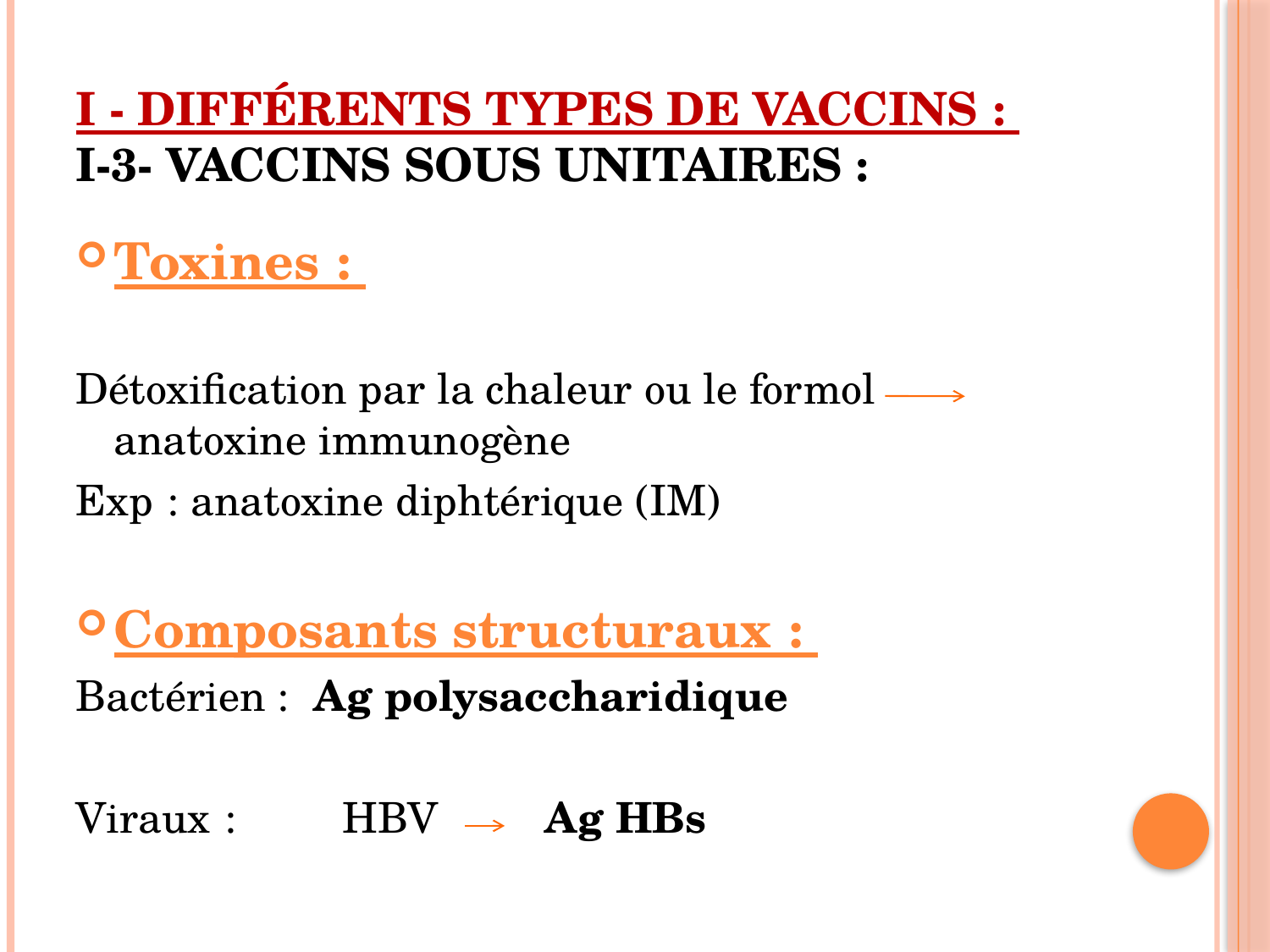

# I - Différents types de vaccins : I-3- Vaccins sous unitaires :
Toxines :

Détoxification par la chaleur ou le formol             anatoxine immunogène
Exp : anatoxine diphtérique (IM)

Composants structuraux :
Bactérien :  Ag polysaccharidique

Viraux :         HBV         Ag HBs